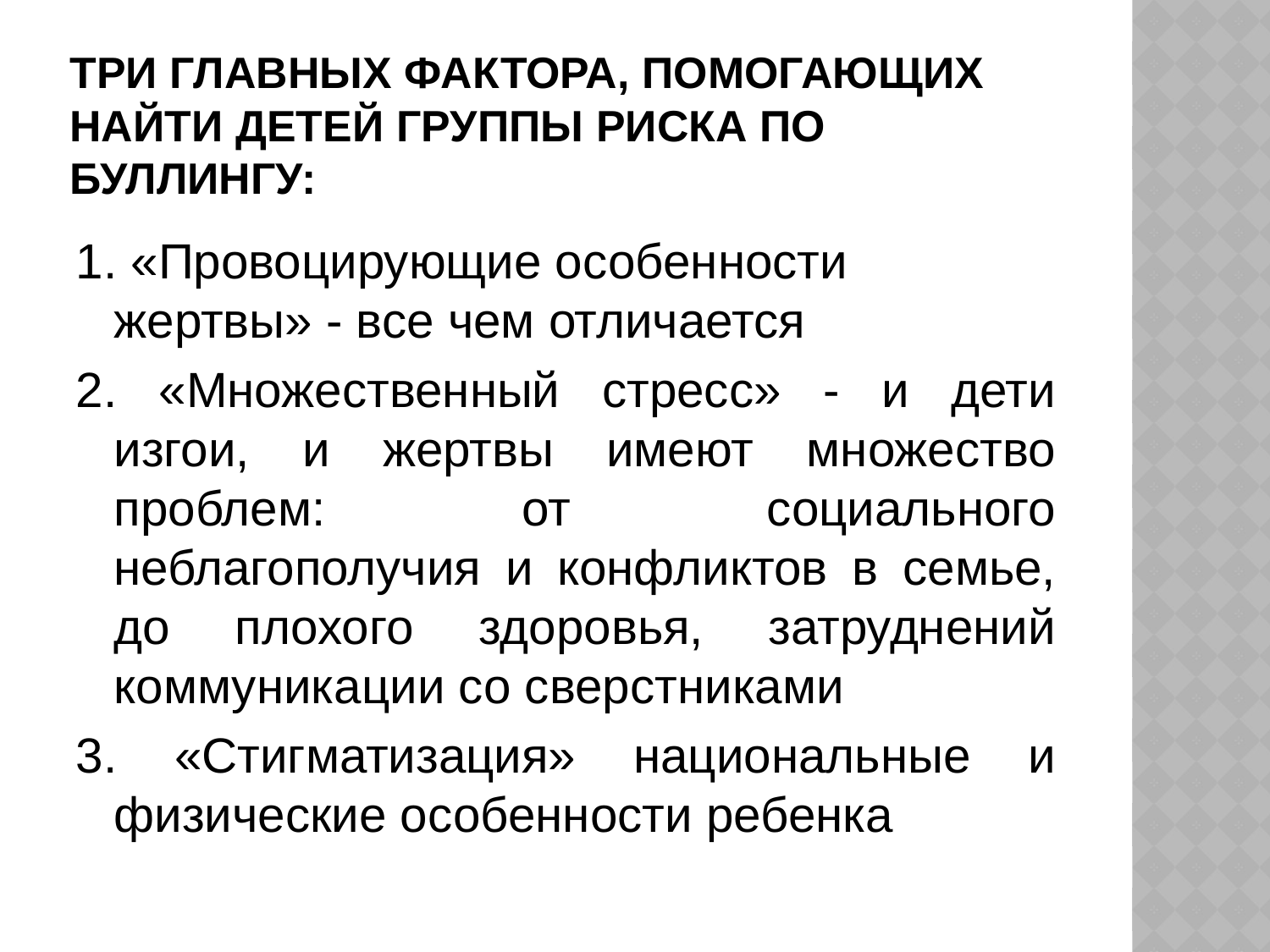

# Три главных фактора, помогающих  найти детей группы риска по буллингу:
1. «Провоцирующие особенности жертвы» - все чем отличается
2. «Множественный стресс» - и дети изгои, и жертвы имеют множество проблем: от социального неблагополучия и конфликтов в семье, до плохого здоровья, затруднений коммуникации со сверстниками
3. «Стигматизация» национальные и физические особенности ребенка